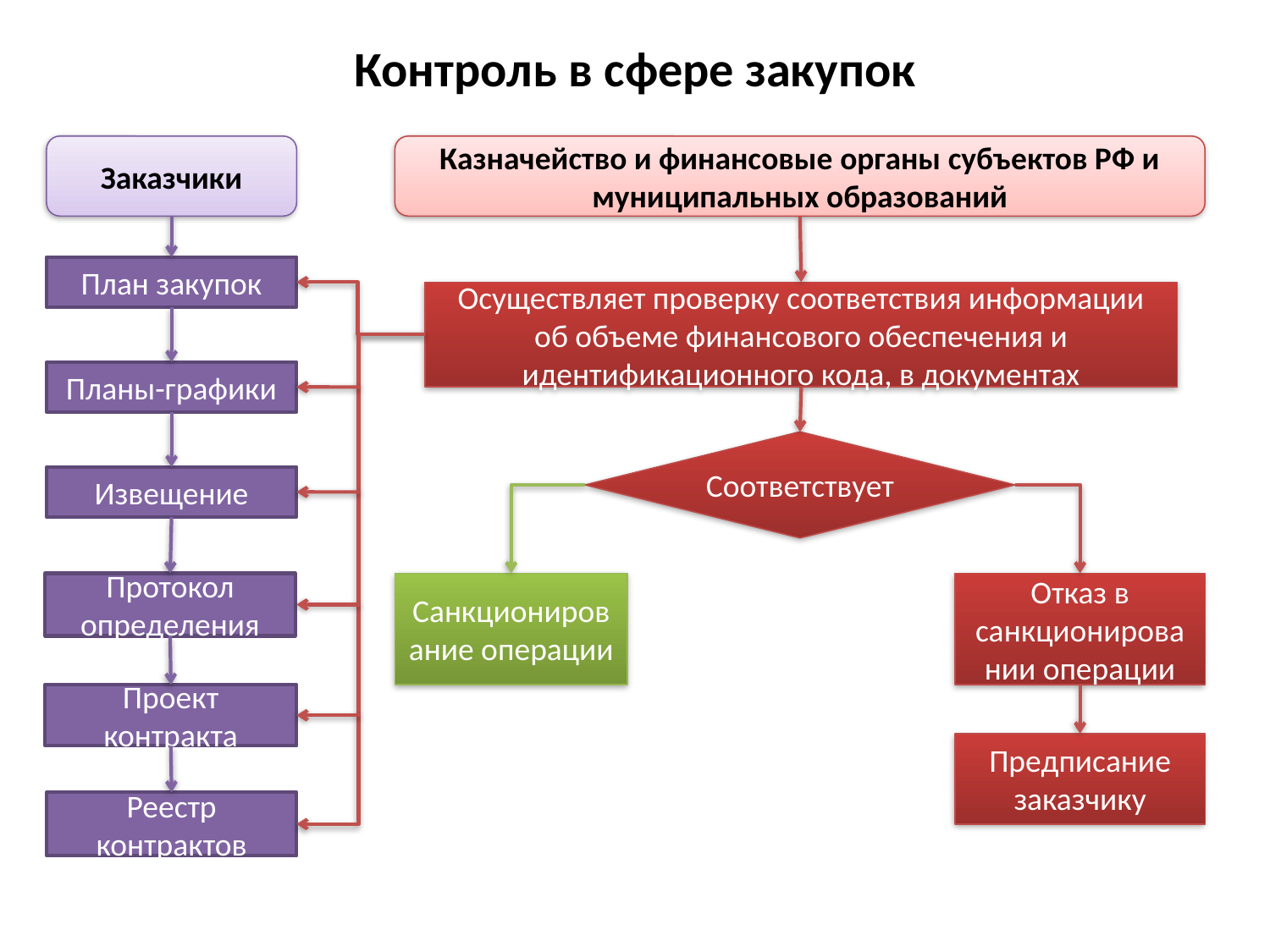

# Контроль в сфере закупок
Заказчики
Казначейство и финансовые органы субъектов РФ и муниципальных образований
План закупок
Осуществляет проверку соответствия информации об объеме финансового обеспечения и идентификационного кода, в документах
Планы-графики
Соответствует
Извещение
Санкционирование операции
Отказ в санкционировании операции
Протокол определения
Проект контракта
Предписание заказчику
Реестр контрактов